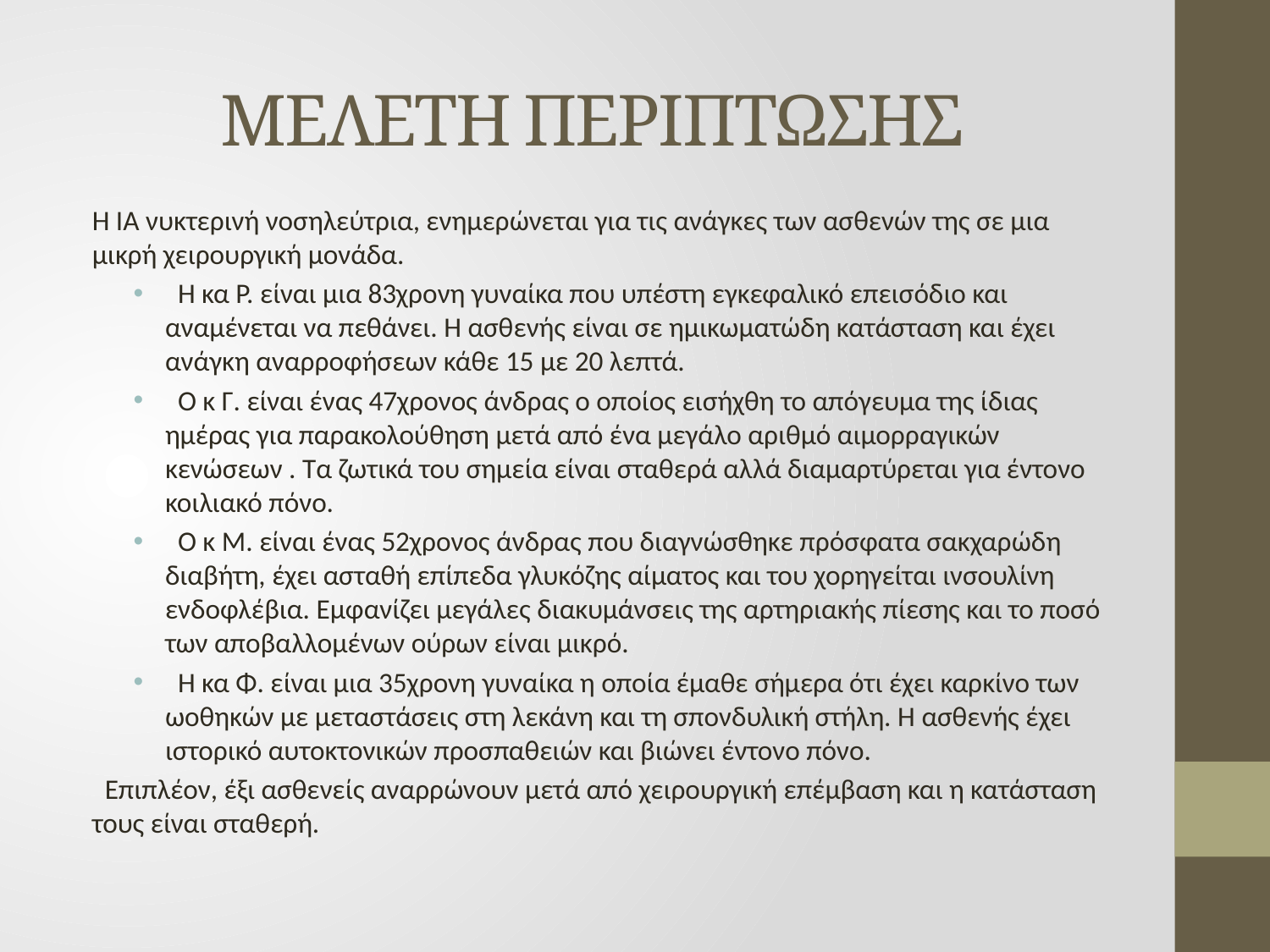

# ΜΕΛΕΤΗ ΠΕΡΙΠΤΩΣΗΣ
Η ΙΑ νυκτερινή νοσηλεύτρια, ενημερώνεται για τις ανάγκες των ασθενών της σε μια μικρή χειρουργική μονάδα.
  Η κα Ρ. είναι μια 83χρονη γυναίκα που υπέστη εγκεφαλικό επεισόδιο και αναμένεται να πεθάνει. Η ασθενής είναι σε ημικωματώδη κατάσταση και έχει ανάγκη αναρροφήσεων κάθε 15 με 20 λεπτά.
  Ο κ Γ. είναι ένας 47χρονος άνδρας ο οποίος εισήχθη το απόγευμα της ίδιας ημέρας για παρακολούθηση μετά από ένα μεγάλο αριθμό αιμορραγικών κενώσεων . Τα ζωτικά του σημεία είναι σταθερά αλλά διαμαρτύρεται για έντονο κοιλιακό πόνο.
  Ο κ Μ. είναι ένας 52χρονος άνδρας που διαγνώσθηκε πρόσφατα σακχαρώδη διαβήτη, έχει ασταθή επίπεδα γλυκόζης αίματος και του χορηγείται ινσουλίνη ενδοφλέβια. Εμφανίζει μεγάλες διακυμάνσεις της αρτηριακής πίεσης και το ποσό των αποβαλλομένων ούρων είναι μικρό.
  Η κα Φ. είναι μια 35χρονη γυναίκα η οποία έμαθε σήμερα ότι έχει καρκίνο των ωοθηκών με μεταστάσεις στη λεκάνη και τη σπονδυλική στήλη. Η ασθενής έχει ιστορικό αυτοκτονικών προσπαθειών και βιώνει έντονο πόνο.
  Επιπλέον, έξι ασθενείς αναρρώνουν μετά από χειρουργική επέμβαση και η κατάσταση τους είναι σταθερή.